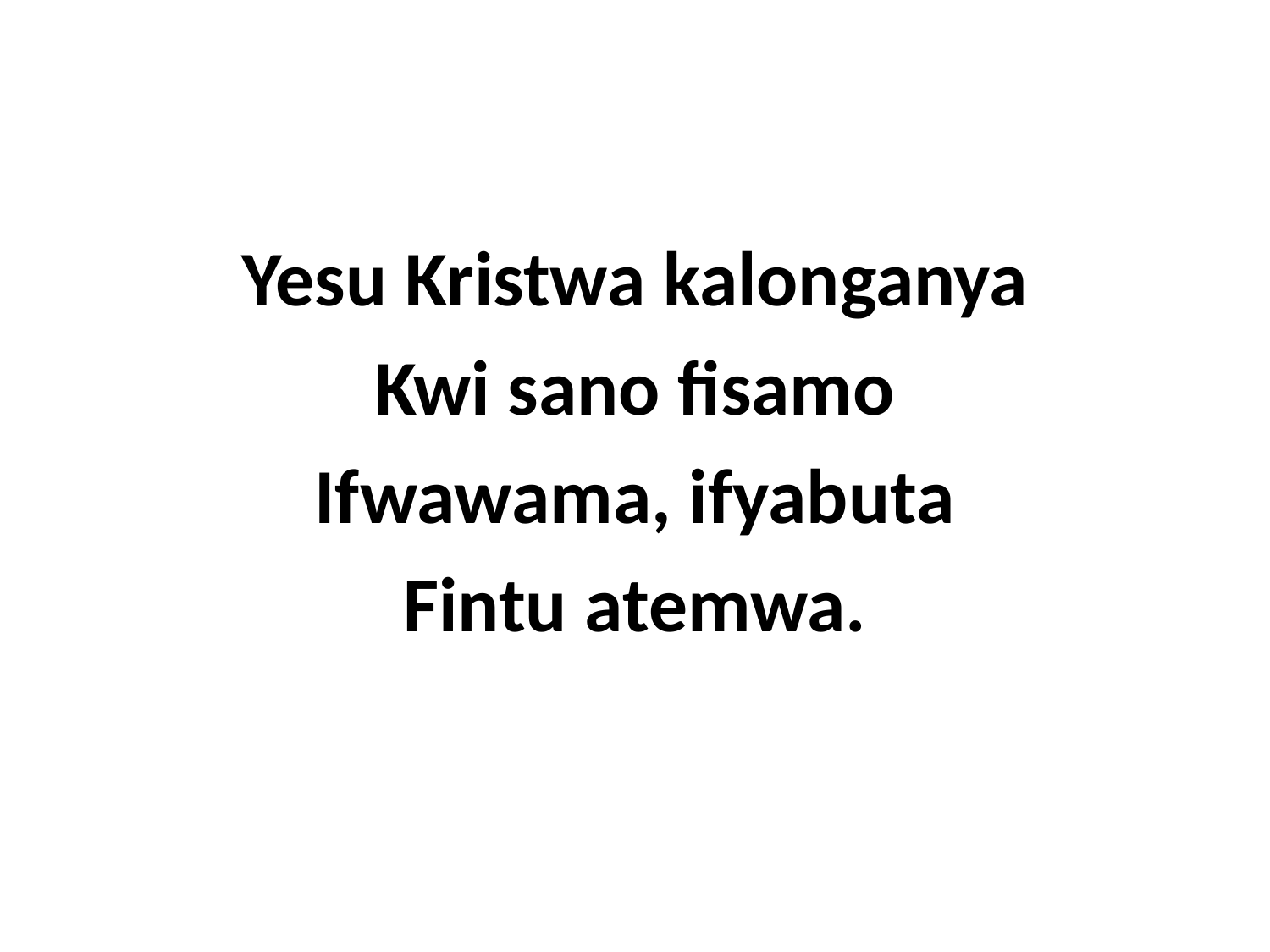

Yesu Kristwa kalonganya
Kwi sano fisamo
Ifwawama, ifyabuta
Fintu atemwa.